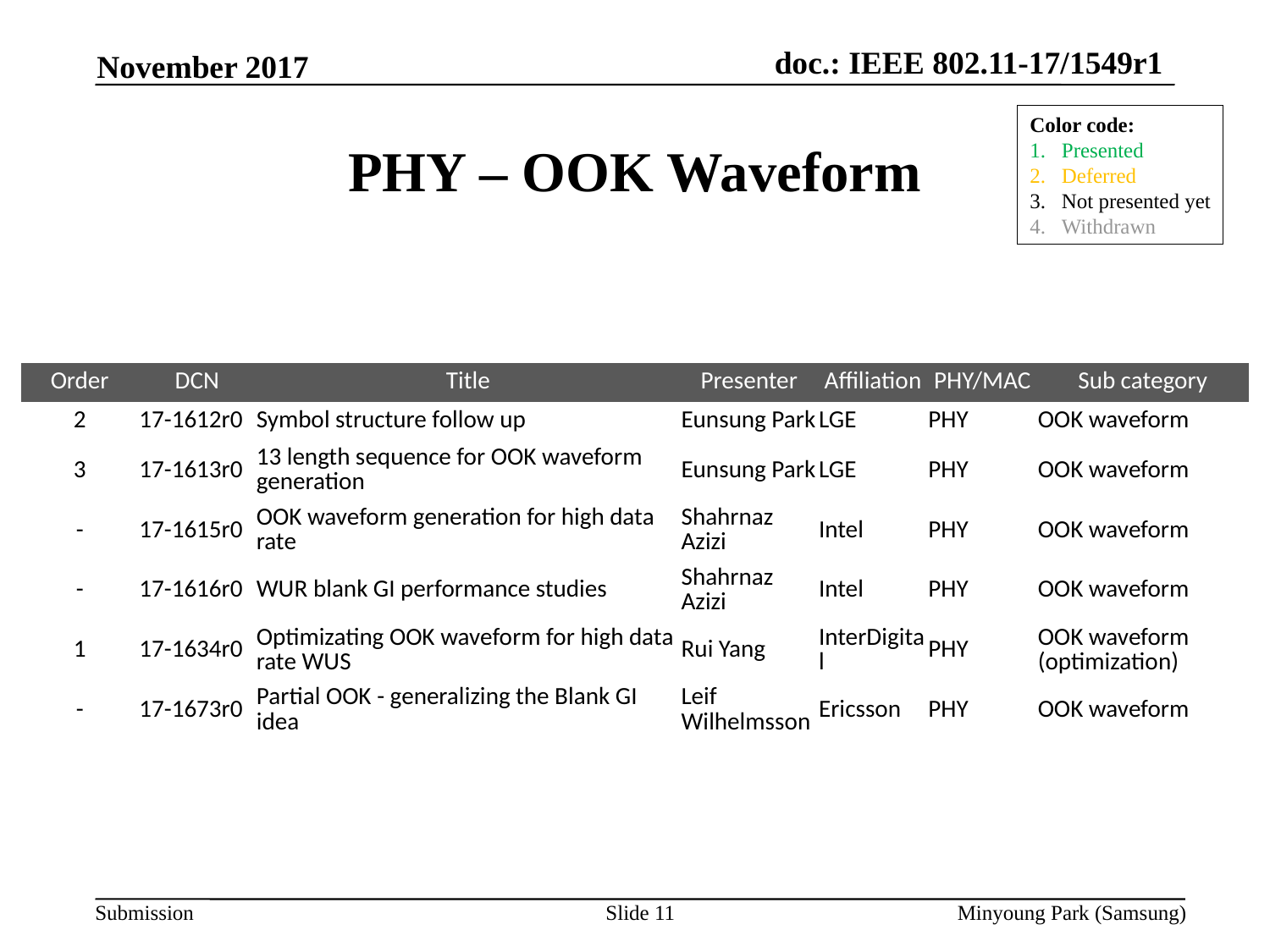

November 2017
# PHY – OOK Waveform
Color code:
Presented
Deferred
Not presented yet
Withdrawn
| Order | DCN | Title | Presenter | Affiliation | PHY/MAC | Sub category |
| --- | --- | --- | --- | --- | --- | --- |
| 2 | 17-1612r0 | Symbol structure follow up | Eunsung Park | LGE | PHY | OOK waveform |
| 3 | 17-1613r0 | 13 length sequence for OOK waveform generation | Eunsung Park | LGE | PHY | OOK waveform |
| - | 17-1615r0 | OOK waveform generation for high data rate | Shahrnaz Azizi | Intel | PHY | OOK waveform |
| - | 17-1616r0 | WUR blank GI performance studies | Shahrnaz Azizi | Intel | PHY | OOK waveform |
| 1 | 17-1634r0 | Optimizating OOK waveform for high data rate WUS | Rui Yang | InterDigital | PHY | OOK waveform (optimization) |
| - | 17-1673r0 | Partial OOK - generalizing the Blank GI idea | Leif Wilhelmsson | Ericsson | PHY | OOK waveform |
Slide 11
Minyoung Park (Samsung)